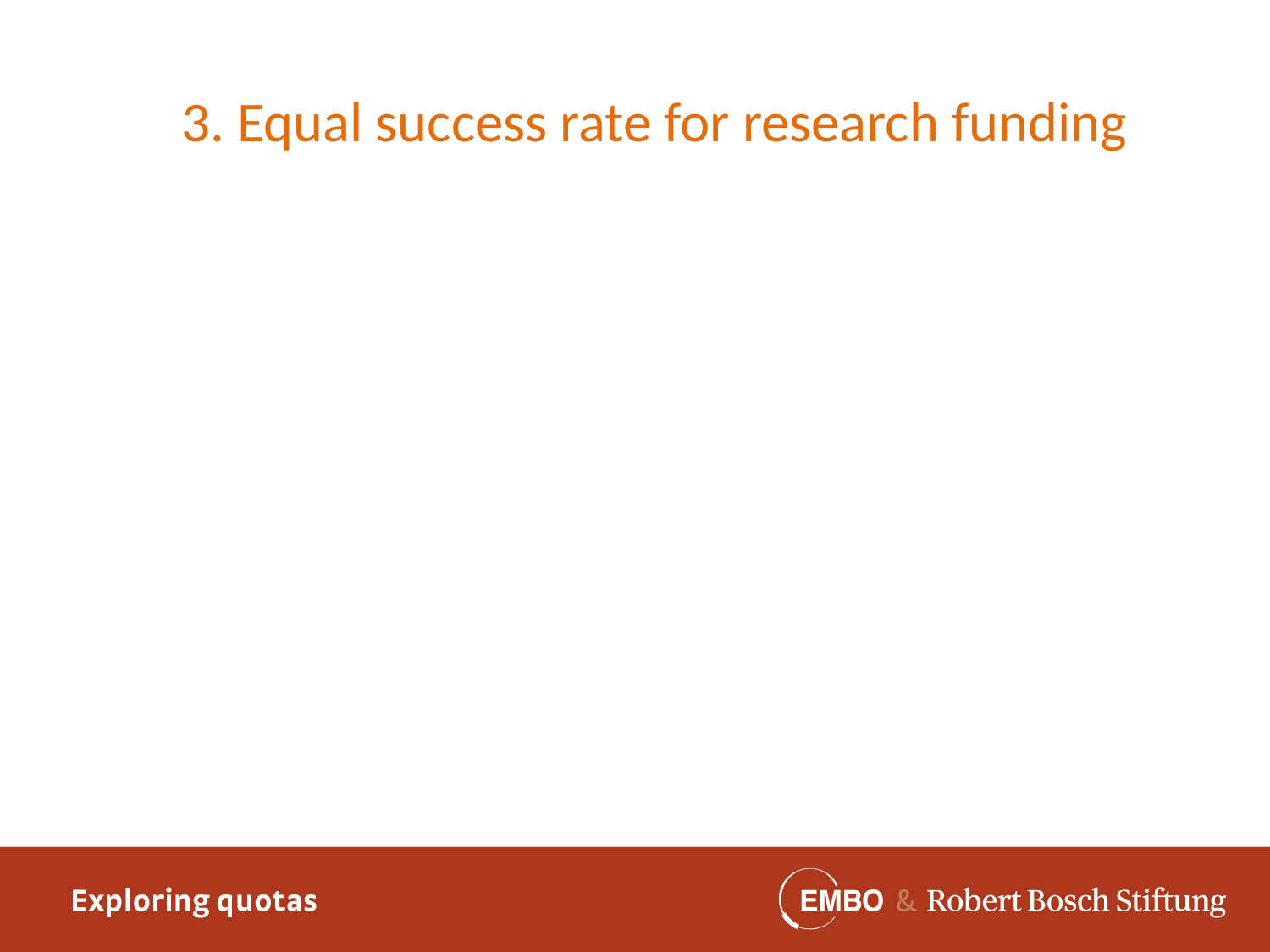

3. Equal success rate for research funding